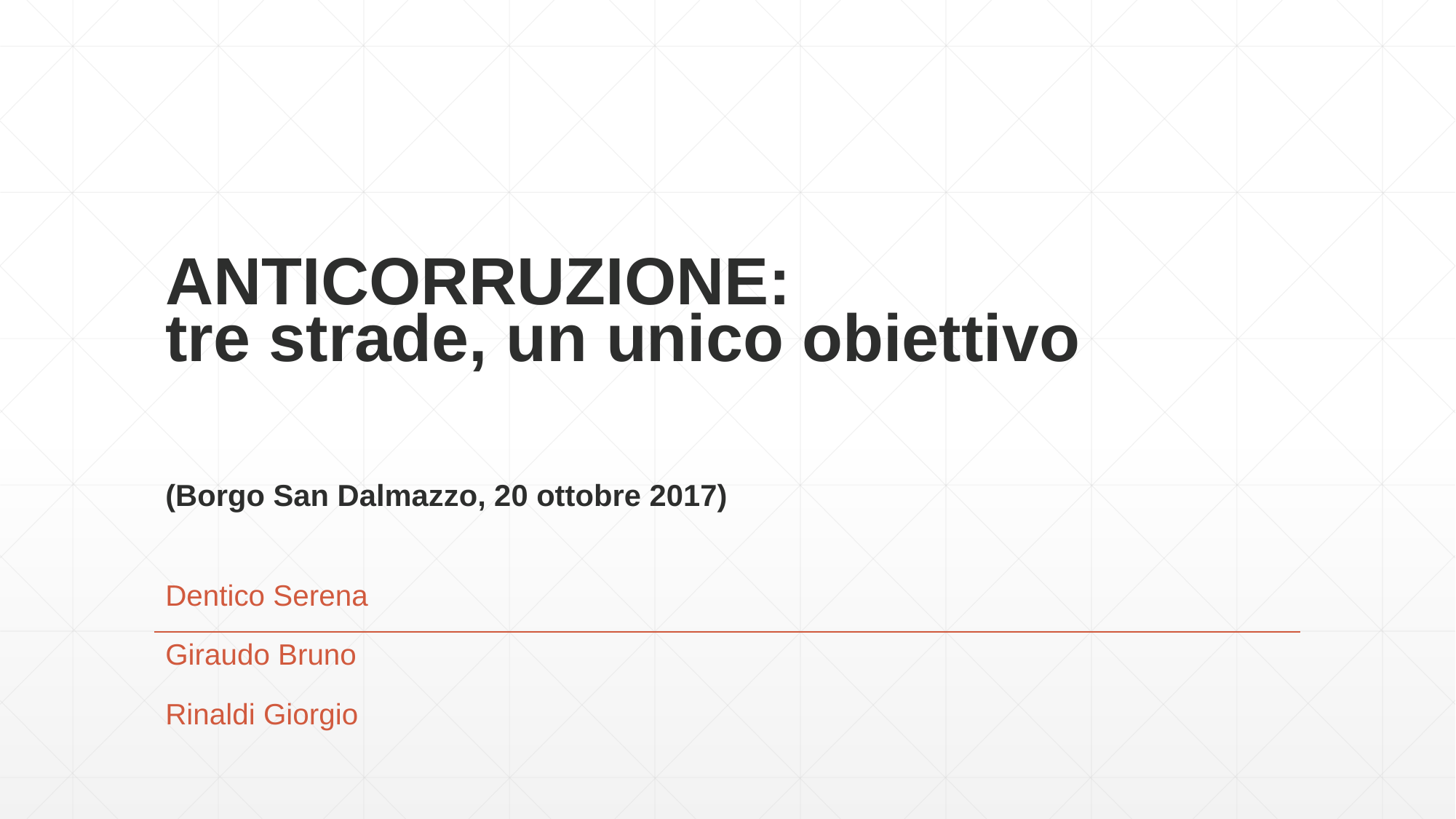

# ANTICORRUZIONE: tre strade, un unico obiettivo (Borgo San Dalmazzo, 20 ottobre 2017)
Dentico Serena

Giraudo Bruno

Rinaldi Giorgio